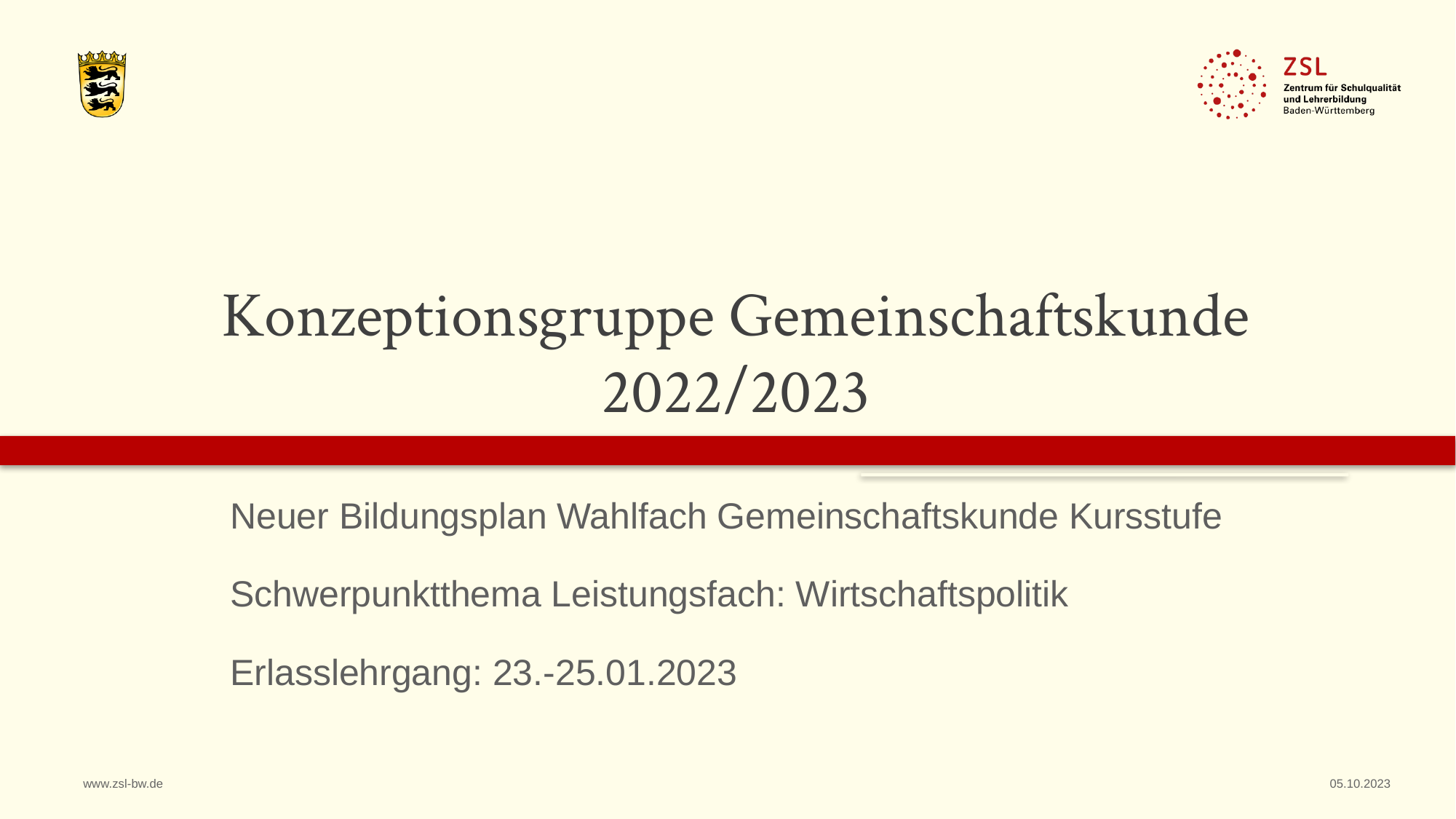

# Konzeptionsgruppe Gemeinschaftskunde 2022/2023
Neuer Bildungsplan Wahlfach Gemeinschaftskunde Kursstufe

Schwerpunktthema Leistungsfach: Wirtschaftspolitik

Erlasslehrgang: 23.-25.01.2023
www.zsl-bw.de
05.10.2023